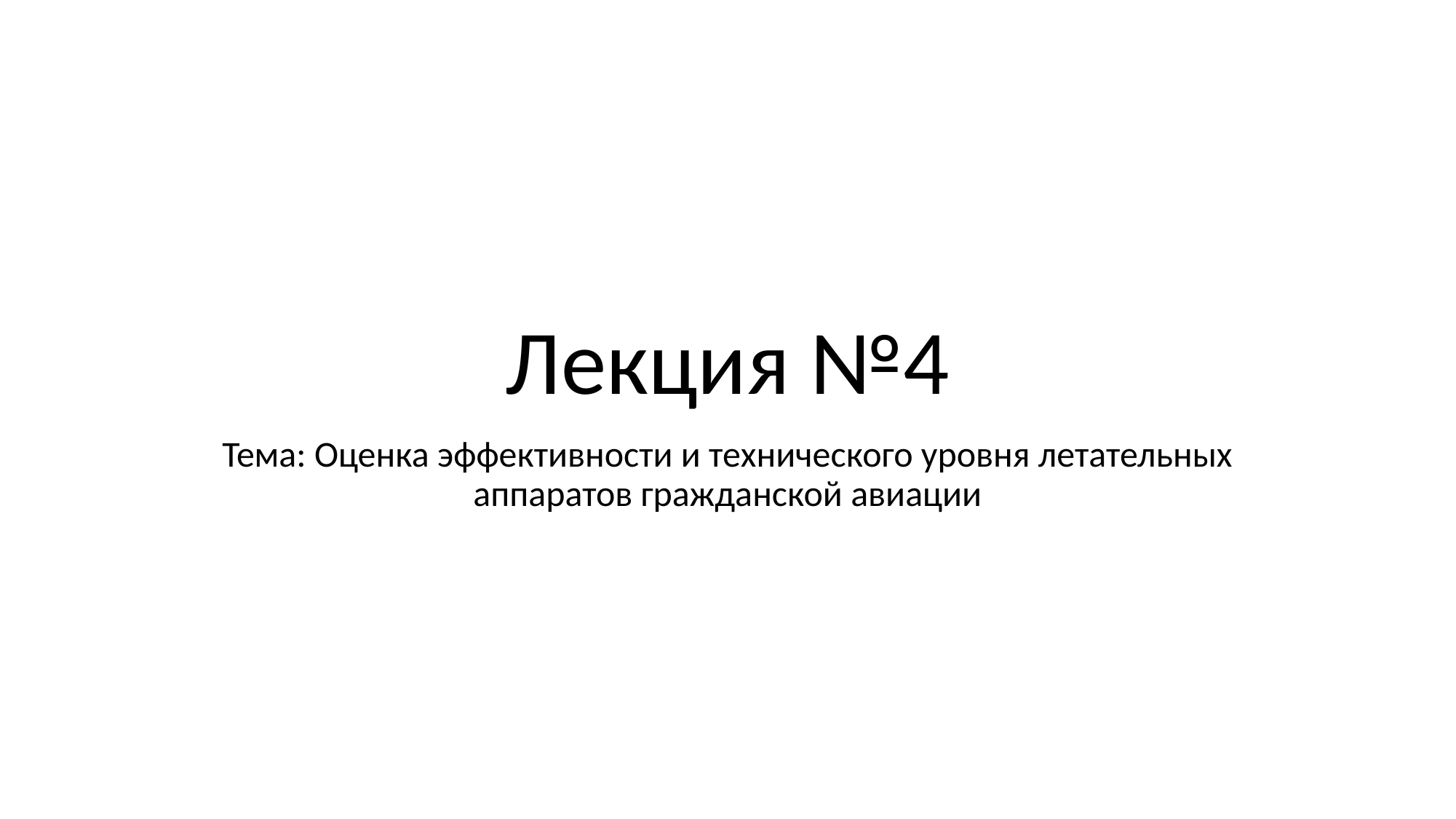

# Лекция №4
Тема: Оценка эффективности и технического уровня летательных аппаратов гражданской авиации